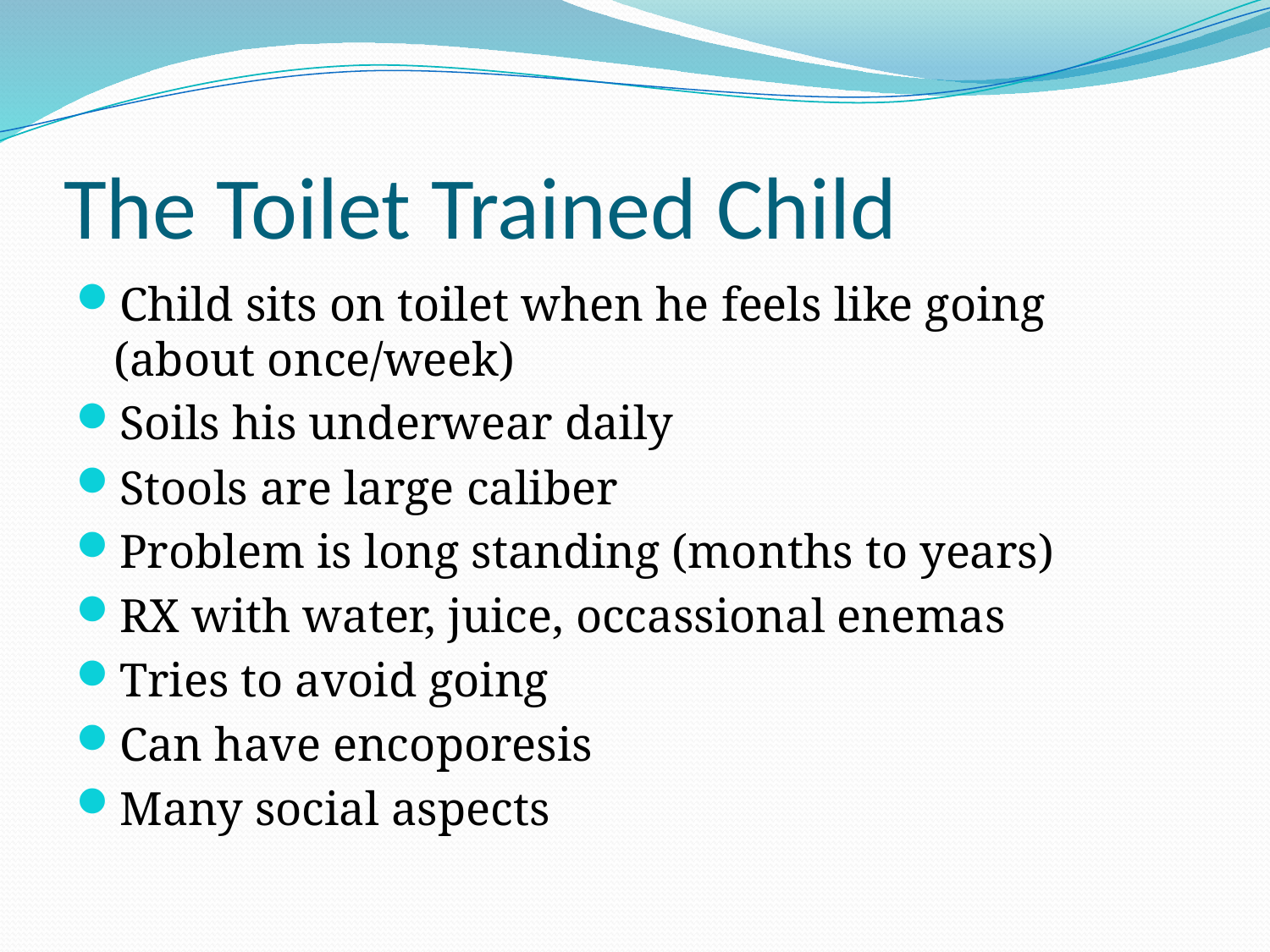

# The Toilet Trained Child
Child sits on toilet when he feels like going (about once/week)
Soils his underwear daily
Stools are large caliber
Problem is long standing (months to years)
RX with water, juice, occassional enemas
Tries to avoid going
Can have encoporesis
Many social aspects